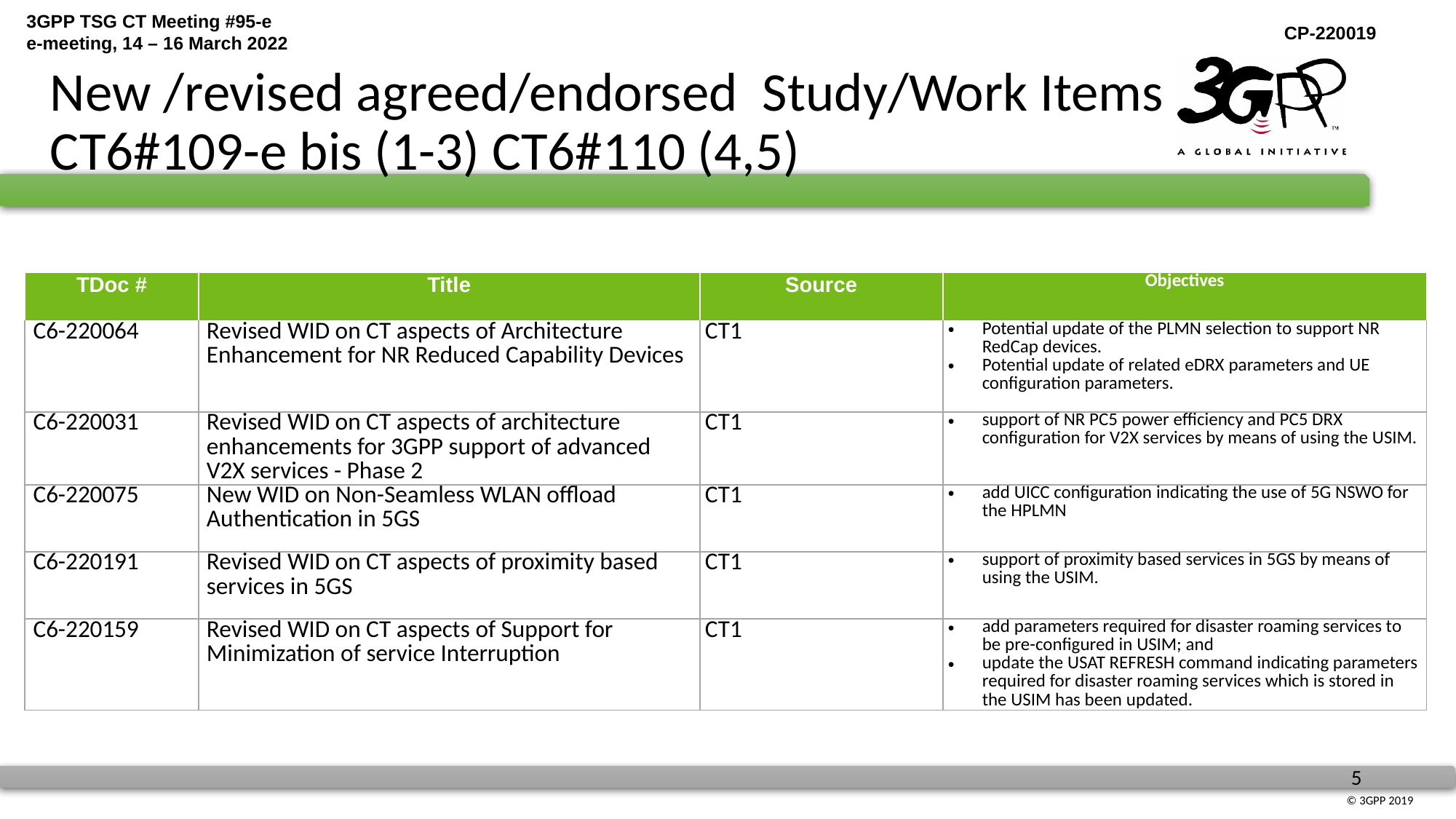

# New /revised agreed/endorsed  Study/Work Items CT6#109-e bis (1-3) CT6#110 (4,5)
| TDoc # | Title | Source | Objectives |
| --- | --- | --- | --- |
| C6-220064 | Revised WID on CT aspects of Architecture Enhancement for NR Reduced Capability Devices | CT1 | Potential update of the PLMN selection to support NR RedCap devices. Potential update of related eDRX parameters and UE configuration parameters. |
| C6-220031 | Revised WID on CT aspects of architecture enhancements for 3GPP support of advanced V2X services - Phase 2 | CT1 | support of NR PC5 power efficiency and PC5 DRX configuration for V2X services by means of using the USIM. |
| C6-220075 | New WID on Non-Seamless WLAN offload Authentication in 5GS | CT1 | add UICC configuration indicating the use of 5G NSWO for the HPLMN |
| C6-220191 | Revised WID on CT aspects of proximity based services in 5GS | CT1 | support of proximity based services in 5GS by means of using the USIM. |
| C6-220159 | Revised WID on CT aspects of Support for Minimization of service Interruption | CT1 | add parameters required for disaster roaming services to be pre-configured in USIM; and update the USAT REFRESH command indicating parameters required for disaster roaming services which is stored in the USIM has been updated. |